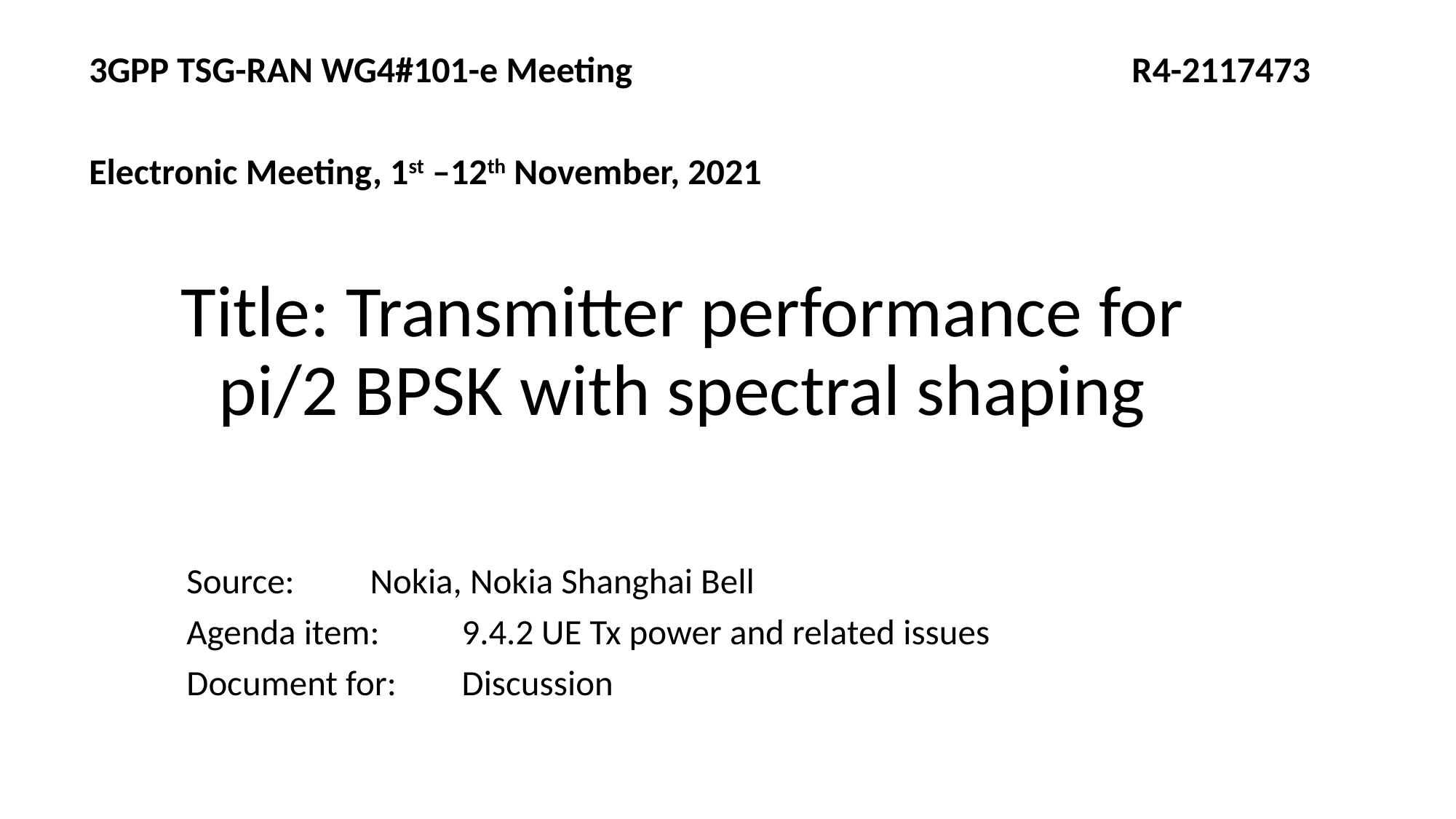

3GPP TSG-RAN WG4#101-e Meeting                                                             R4-2117473

Electronic Meeting, 1st –12th November, 2021
# Title: Transmitter performance for pi/2 BPSK with spectral shaping
Source:		Nokia, Nokia Shanghai Bell
Agenda item:		9.4.2 UE Tx power and related issues
Document for:	Discussion